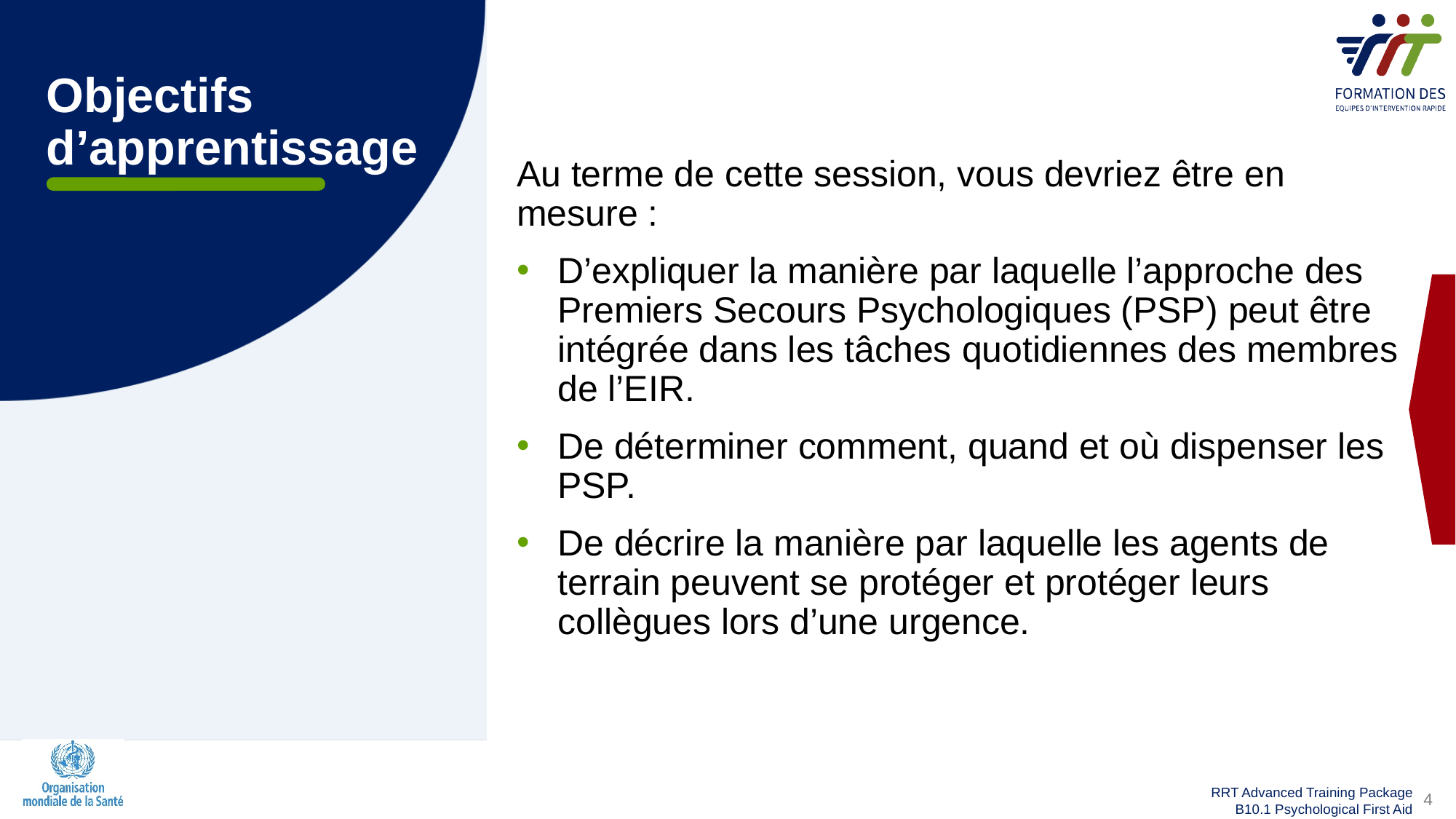

# Objectifs d’apprentissage
Au terme de cette session, vous devriez être en mesure :
D’expliquer la manière par laquelle l’approche des Premiers Secours Psychologiques (PSP) peut être intégrée dans les tâches quotidiennes des membres de l’EIR.
De déterminer comment, quand et où dispenser les PSP.
De décrire la manière par laquelle les agents de terrain peuvent se protéger et protéger leurs collègues lors d’une urgence.